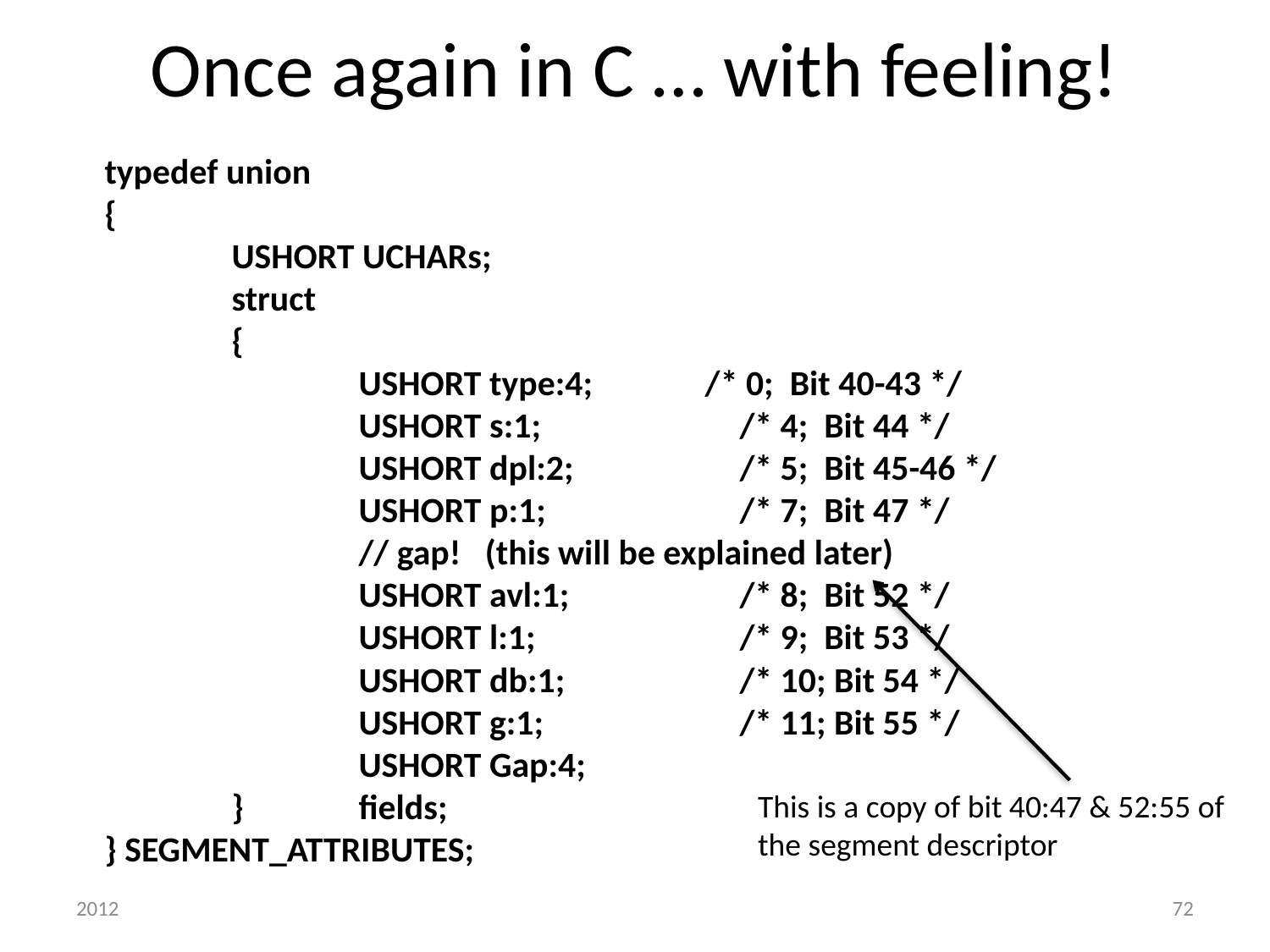

# Once again in C … with feeling!
typedef union
{
  	USHORT UCHARs;
 	struct
  	{
    		USHORT type:4;              /* 0;  Bit 40-43 */
    		USHORT s:1;                 	/* 4;  Bit 44 */
    		USHORT dpl:2;               	/* 5;  Bit 45-46 */
    		USHORT p:1;                 	/* 7;  Bit 47 */
    		// gap!   (this will be explained later)
    		USHORT avl:1;               	/* 8;  Bit 52 */
    		USHORT l:1;                 	/* 9;  Bit 53 */
    		USHORT db:1;                	/* 10; Bit 54 */
    		USHORT g:1;                 	/* 11; Bit 55 */
    		USHORT Gap:4;
  	}	fields;
} SEGMENT_ATTRIBUTES;
This is a copy of bit 40:47 & 52:55 of the segment descriptor
2012

72